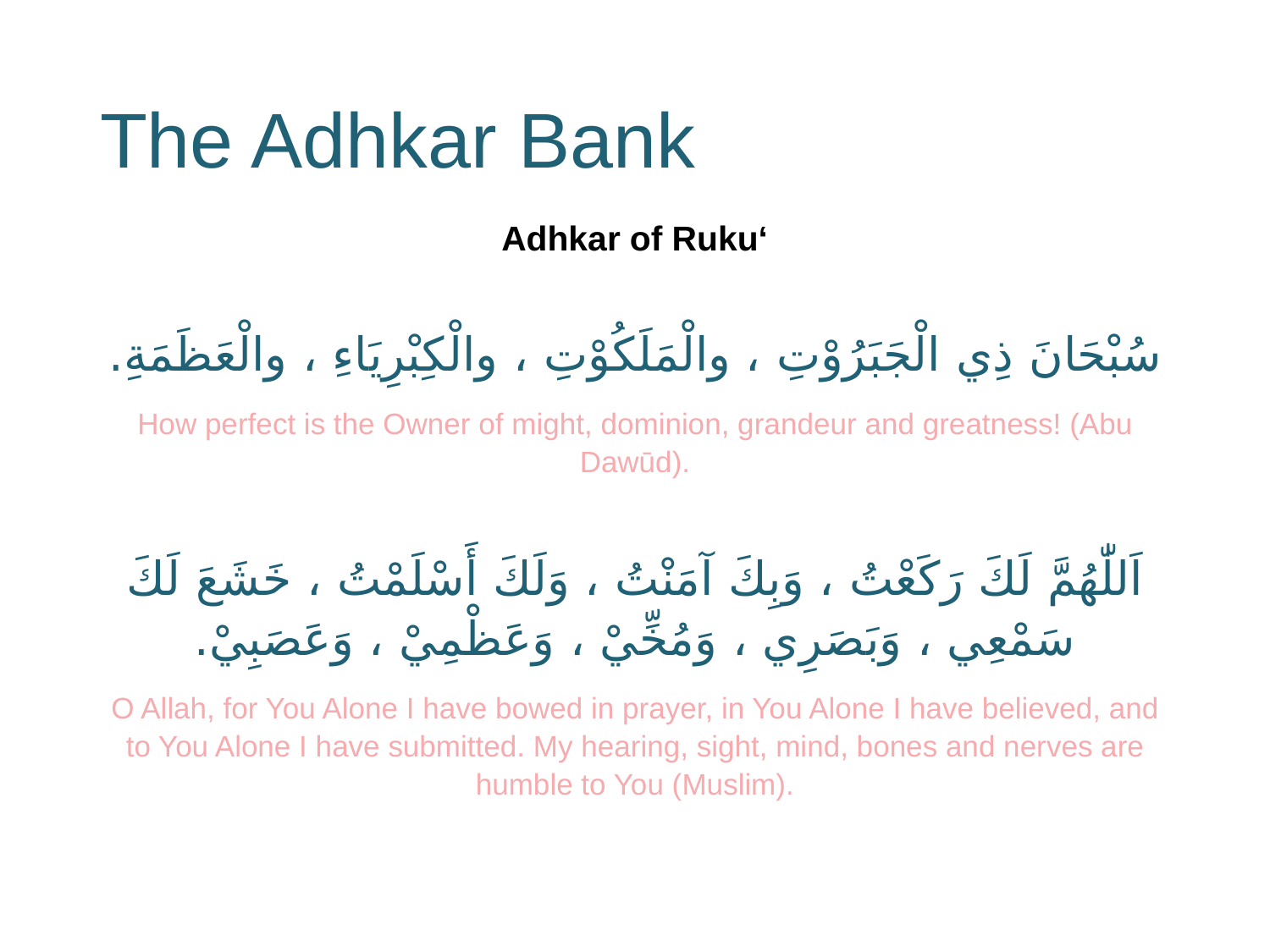

# The Adhkar Bank
Adhkar of Ruku‘

سُبْحَانَ ذِي الْجَبَرُوْتِ ، والْمَلَكُوْتِ ، والْكِبْرِيَاءِ ، والْعَظَمَةِ.
How perfect is the Owner of might, dominion, grandeur and greatness! (Abu Dawūd).

اَللّٰهُمَّ لَكَ رَكَعْتُ ، وَبِكَ آمَنْتُ ، وَلَكَ أَسْلَمْتُ ، خَشَعَ لَكَ سَمْعِي ، وَبَصَرِي ، وَمُخِّيْ ، وَعَظْمِيْ ، وَعَصَبِيْ.
O Allah, for You Alone I have bowed in prayer, in You Alone I have believed, and to You Alone I have submitted. My hearing, sight, mind, bones and nerves are humble to You (Muslim).